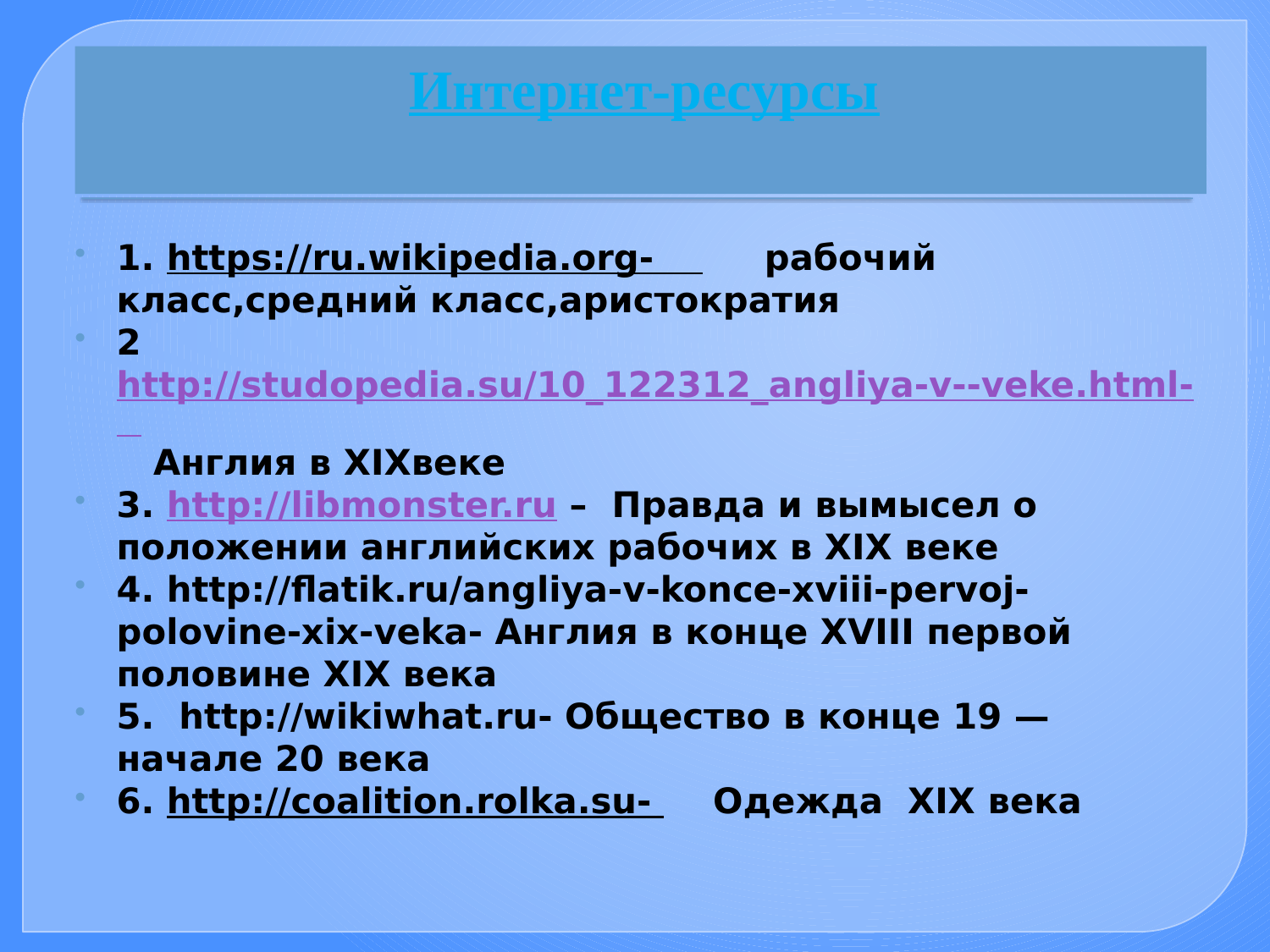

# Интернет-ресурсы
1. https://ru.wikipedia.org-         рабочий класс,средний класс,аристократия
2 http://studopedia.su/10_122312_angliya-v--veke.html-     Англия в XIXвеке
3. http://libmonster.ru –  Правда и вымысел о положении английских рабочих в XIX веке
4. http://flatik.ru/angliya-v-konce-xviii-pervoj-polovine-xix-veka- Англия в конце XVIII первой половине XIX века
5.  http://wikiwhat.ru- Общество в конце 19 — начале 20 века
6. http://coalition.rolka.su-     Одежда  XIX века